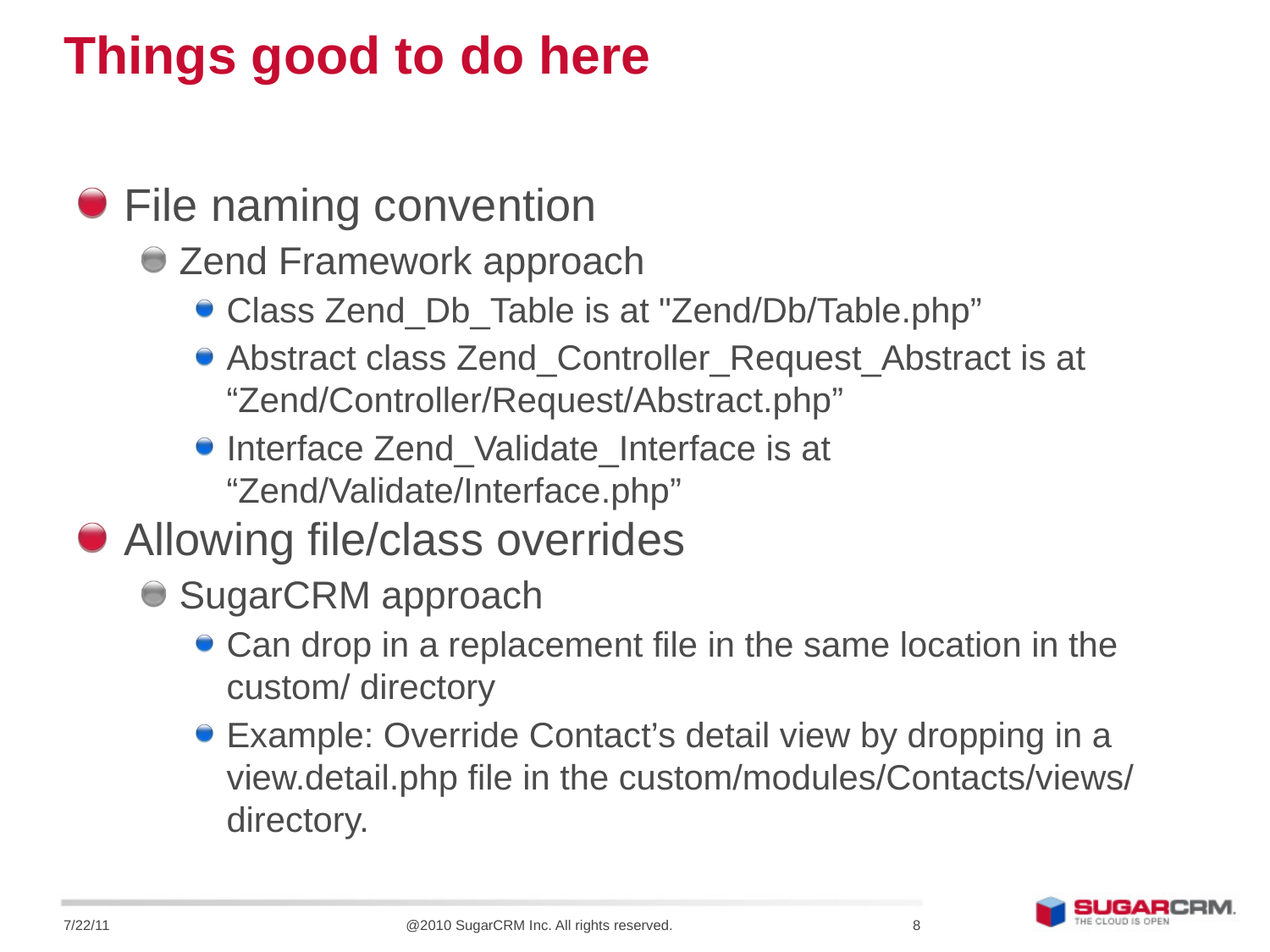

# Things good to do here
File naming convention
Zend Framework approach
Class Zend_Db_Table is at "Zend/Db/Table.php”
Abstract class Zend_Controller_Request_Abstract is at “Zend/Controller/Request/Abstract.php”
Interface Zend_Validate_Interface is at “Zend/Validate/Interface.php”
Allowing file/class overrides
SugarCRM approach
Can drop in a replacement file in the same location in the custom/ directory
Example: Override Contact’s detail view by dropping in a view.detail.php file in the custom/modules/Contacts/views/ directory.

7/22/11
@2010 SugarCRM Inc. All rights reserved.
8